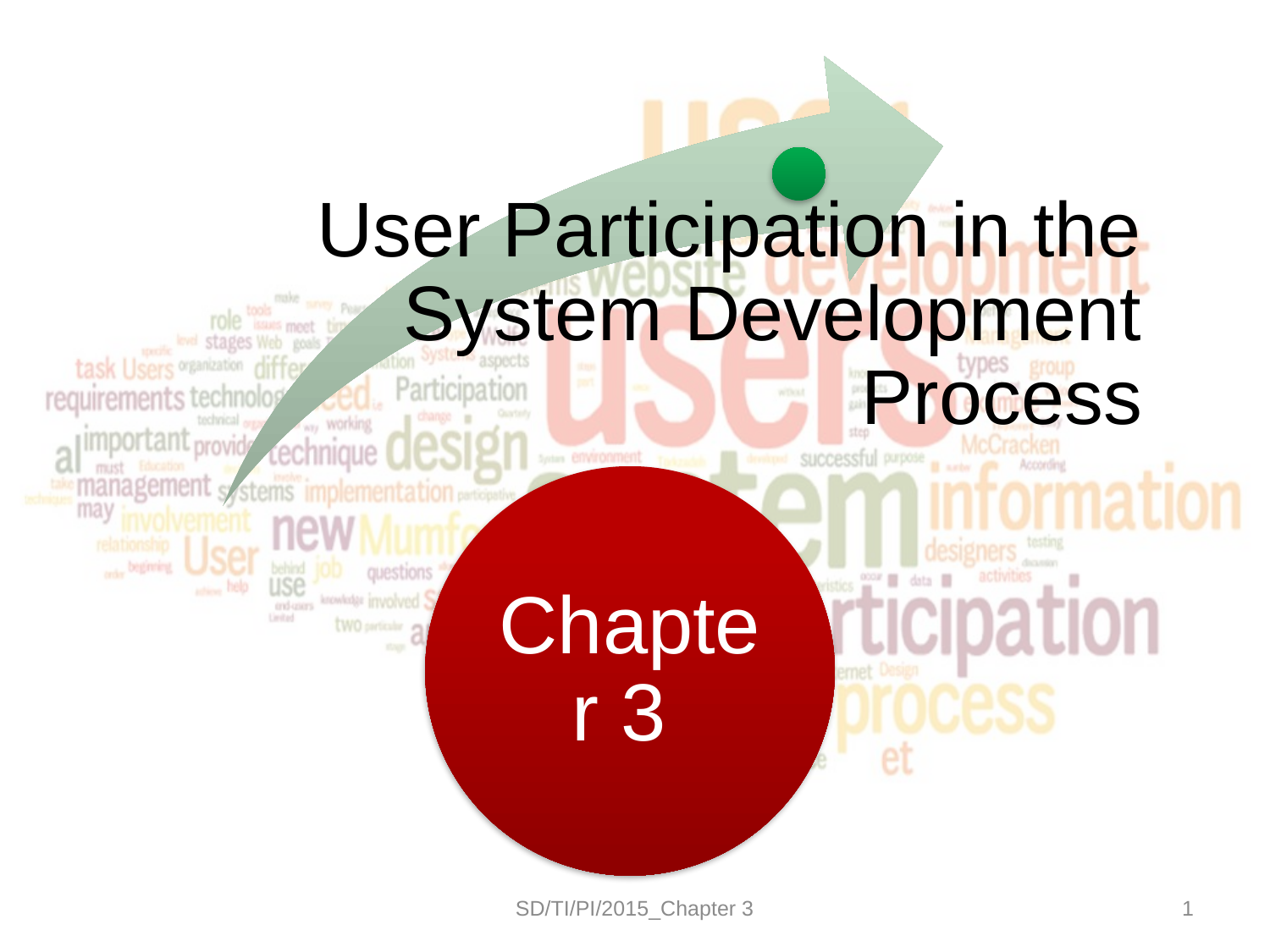

User Participation in the System Development Process
Chapter 3
SD/TI/PI/2015_Chapter 3
1